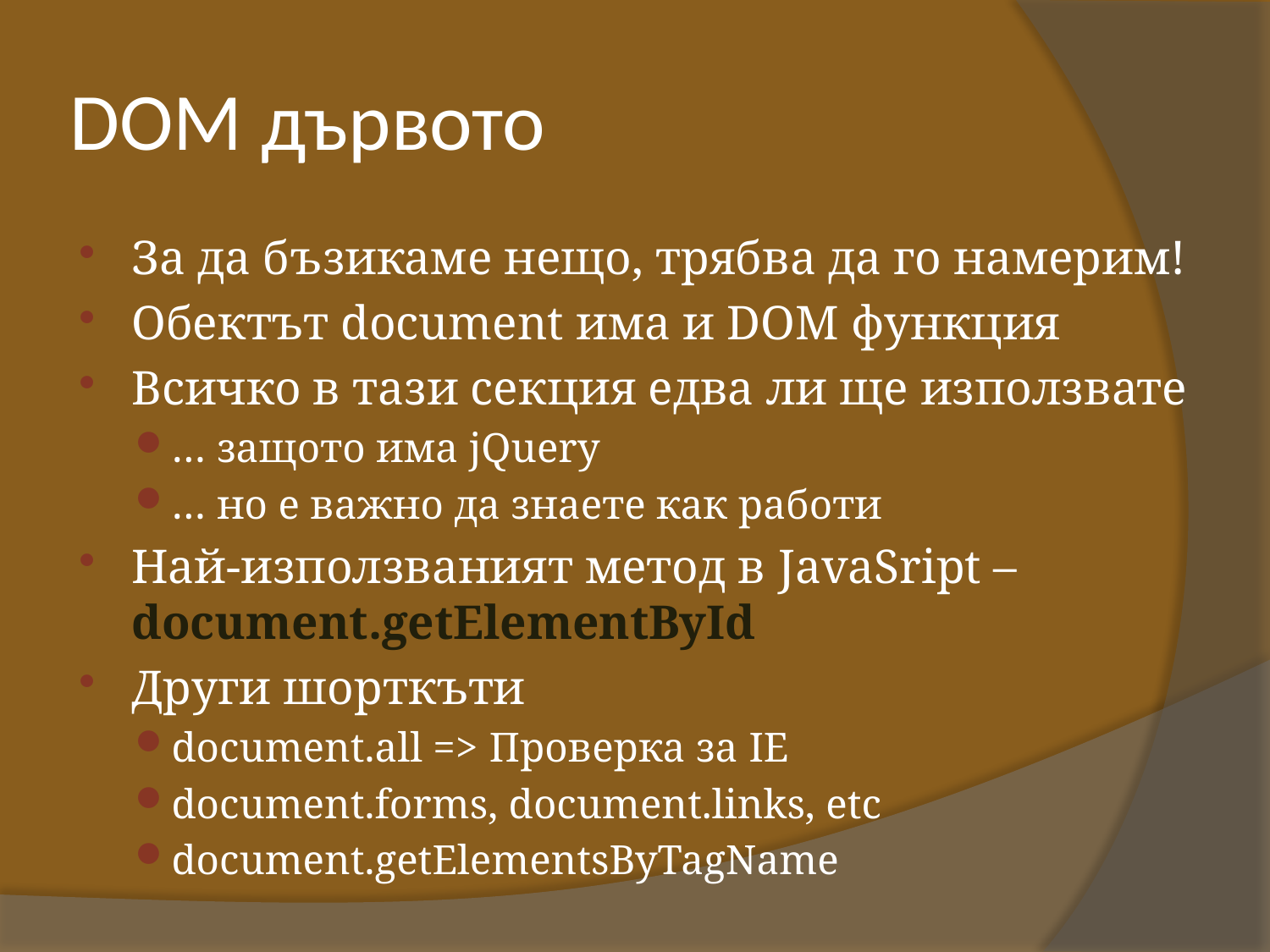

# DOM дървото
За да бъзикаме нещо, трябва да го намерим!
Обектът document има и DOM функция
Всичко в тази секция едва ли ще използвате
… защото има jQuery
… но е важно да знаете как работи
Най-използваният метод в JavaSript – document.getElementById
Други шорткъти
document.all => Проверка за IE
document.forms, document.links, etc
document.getElementsByTagName